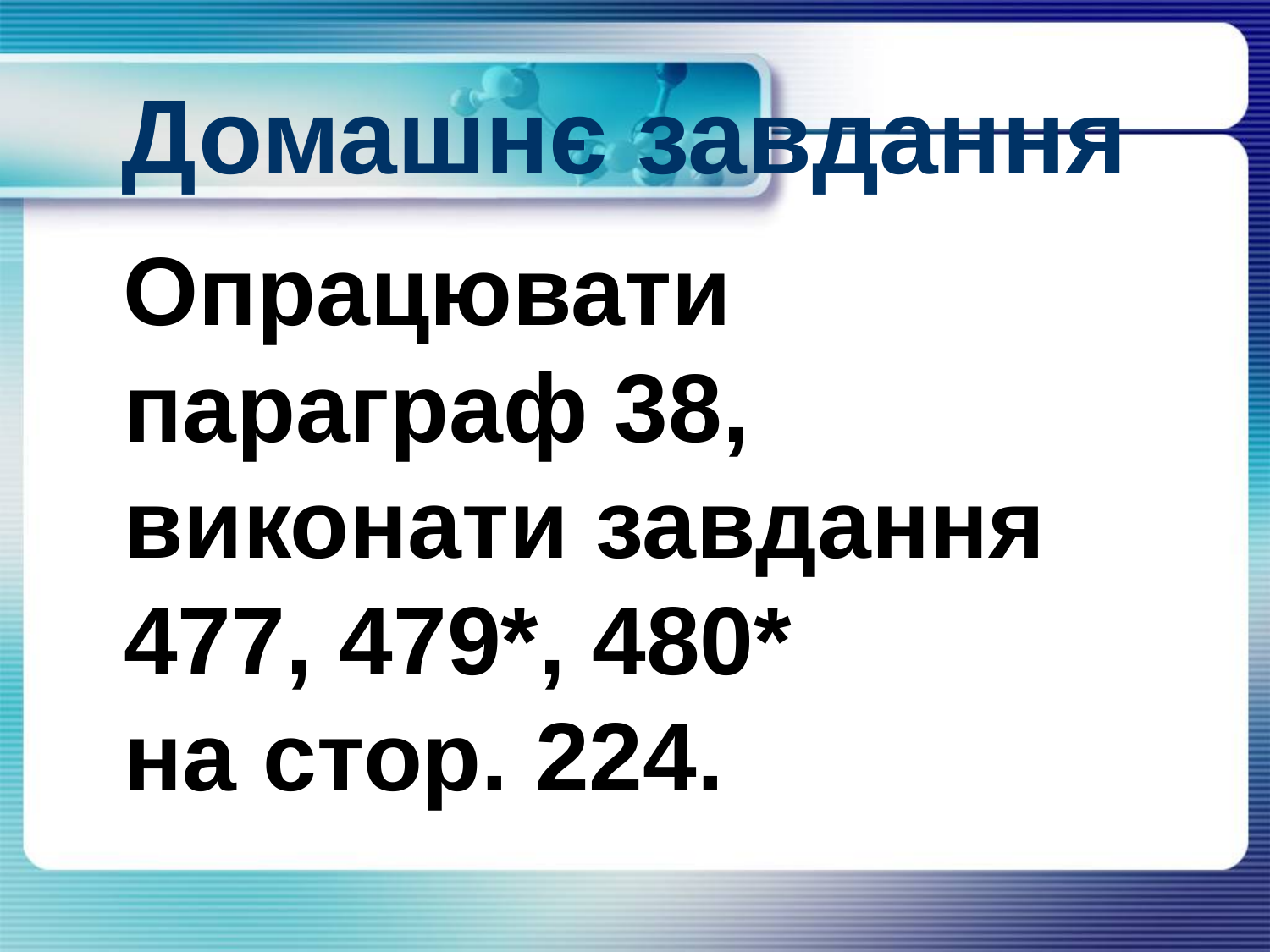

# Домашнє завдання
   Опрацювати параграф 38, виконати завдання 477, 479*, 480*
на стор. 224.